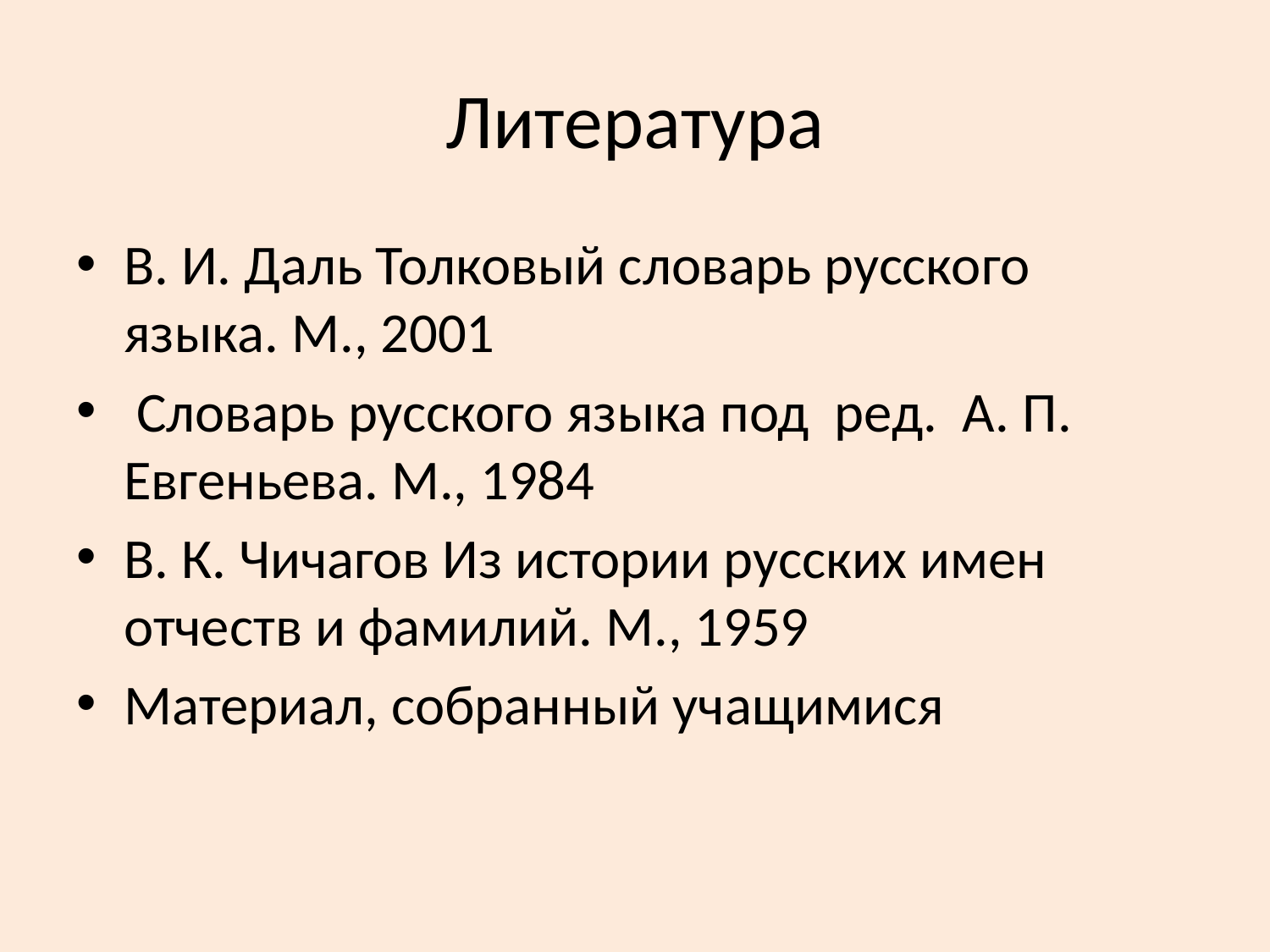

# Литература
В. И. Даль Толковый словарь русского языка. М., 2001
 Словарь русского языка под  ред.  А. П. Евгеньева. М., 1984
В. К. Чичагов Из истории русских имен отчеств и фамилий. М., 1959
Материал, собранный учащимися